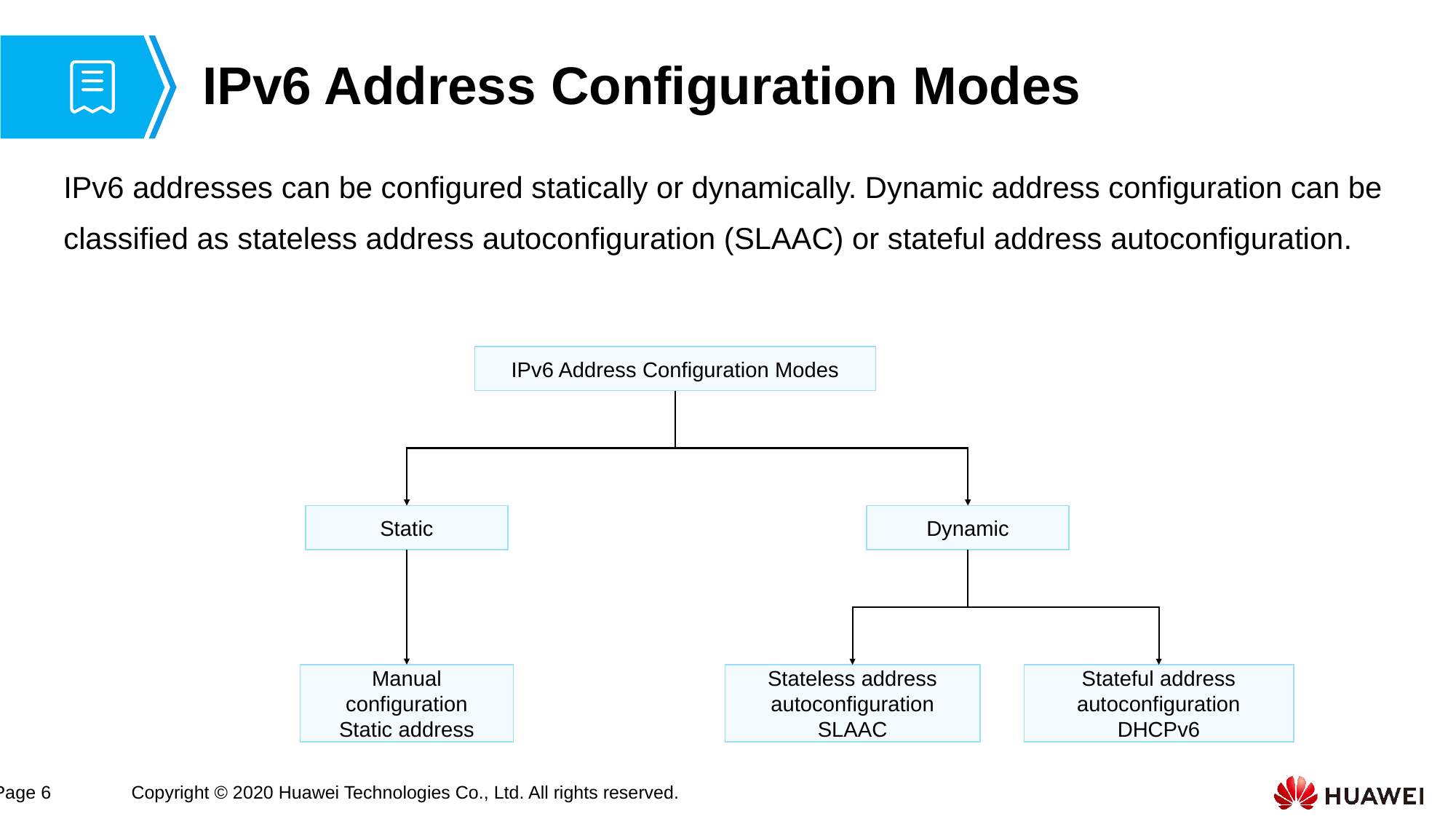

# IPv6 Address Configuration Modes
IPv6 addresses can be configured statically or dynamically. Dynamic address configuration can be classified as stateless address autoconfiguration (SLAAC) or stateful address autoconfiguration.
IPv6 Address Configuration Modes
Static
Dynamic
Manual configuration
Static address
Stateless address autoconfiguration
SLAAC
Stateful address autoconfiguration
DHCPv6